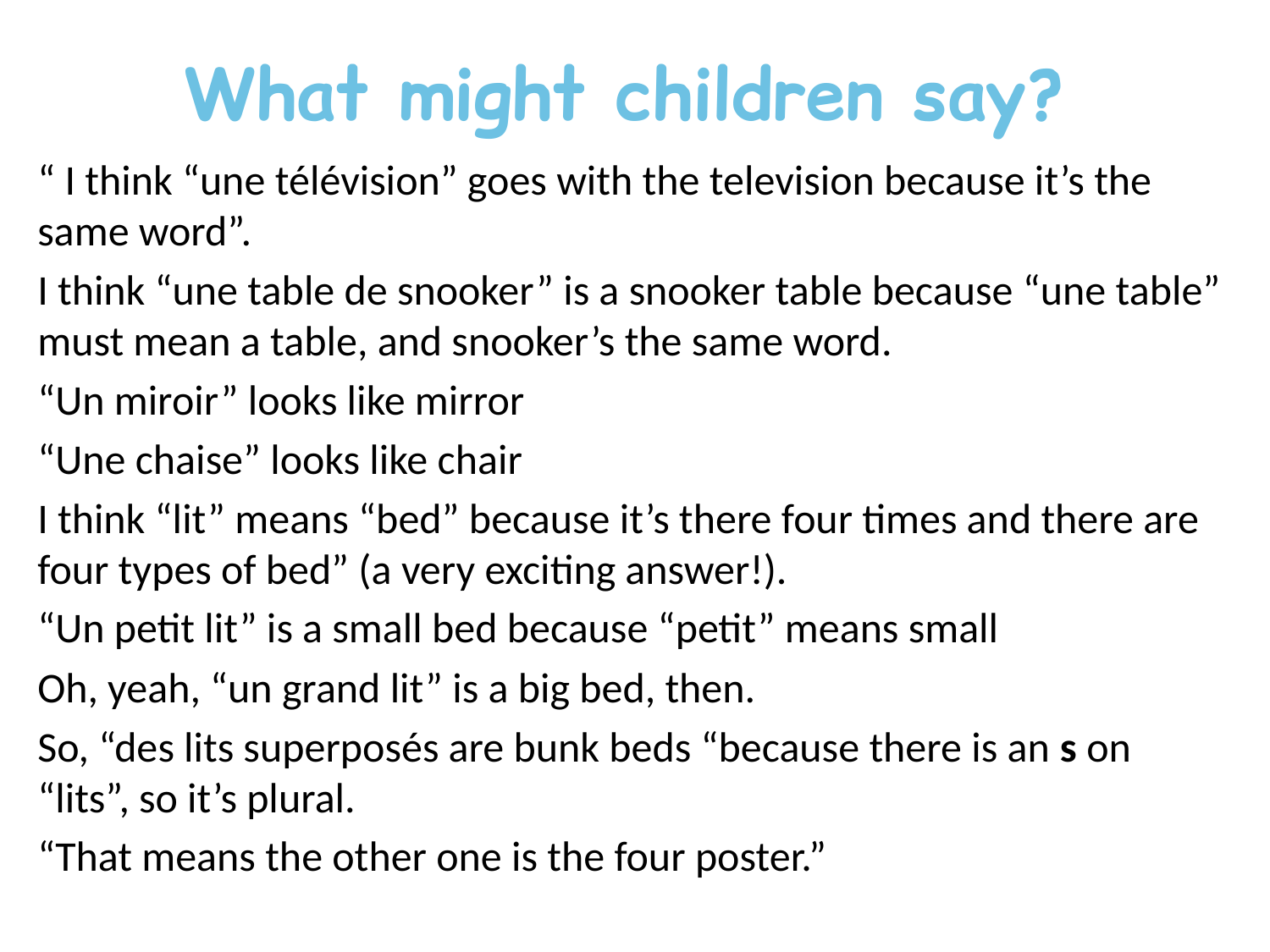

# What might children say?
“ I think “une télévision” goes with the television because it’s the same word”.
I think “une table de snooker” is a snooker table because “une table” must mean a table, and snooker’s the same word.
“Un miroir” looks like mirror
“Une chaise” looks like chair
I think “lit” means “bed” because it’s there four times and there are four types of bed” (a very exciting answer!).
“Un petit lit” is a small bed because “petit” means small
Oh, yeah, “un grand lit” is a big bed, then.
So, “des lits superposés are bunk beds “because there is an s on “lits”, so it’s plural.
“That means the other one is the four poster.”